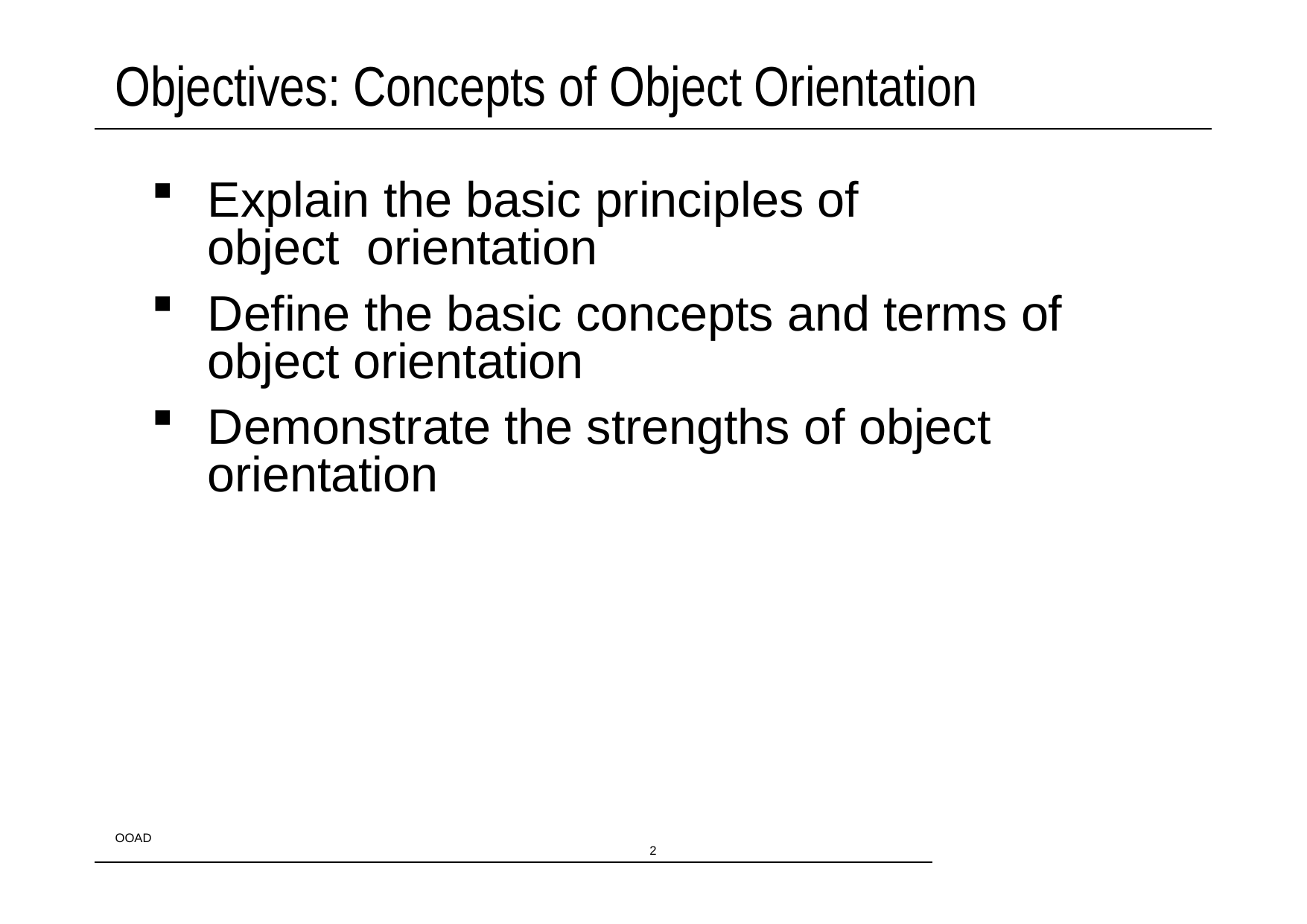

# Objectives: Concepts of Object Orientation
Explain the basic principles of object  orientation
Define the basic concepts and terms of  object orientation
Demonstrate the strengths of object  orientation
OOAD
2